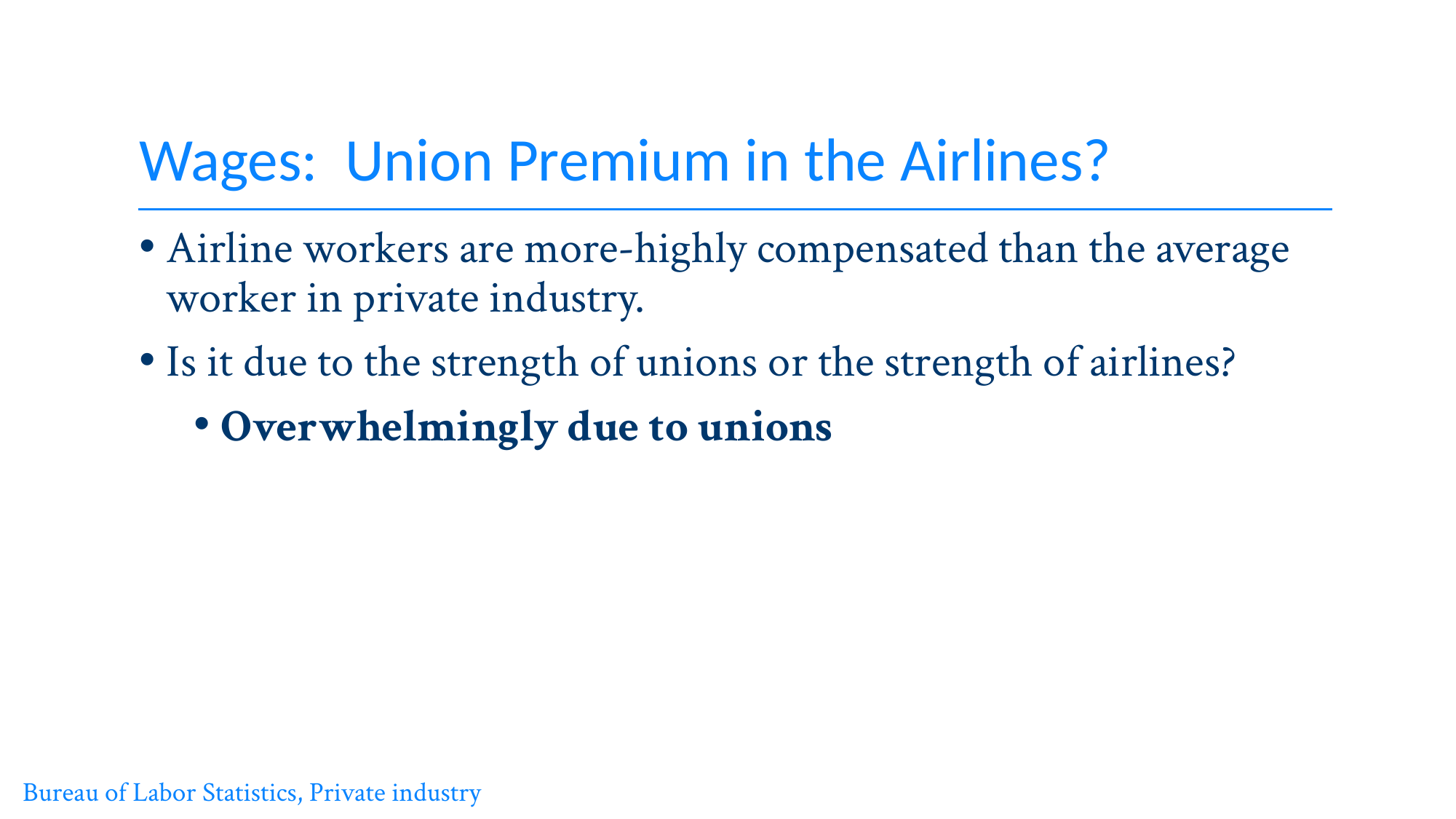

# Wages:  Union Premium in the Airlines?
Airline workers are more-highly compensated than the average worker in private industry.
Is it due to the strength of unions or the strength of airlines?
Overwhelmingly due to unions

Bureau of Labor Statistics, Private industry